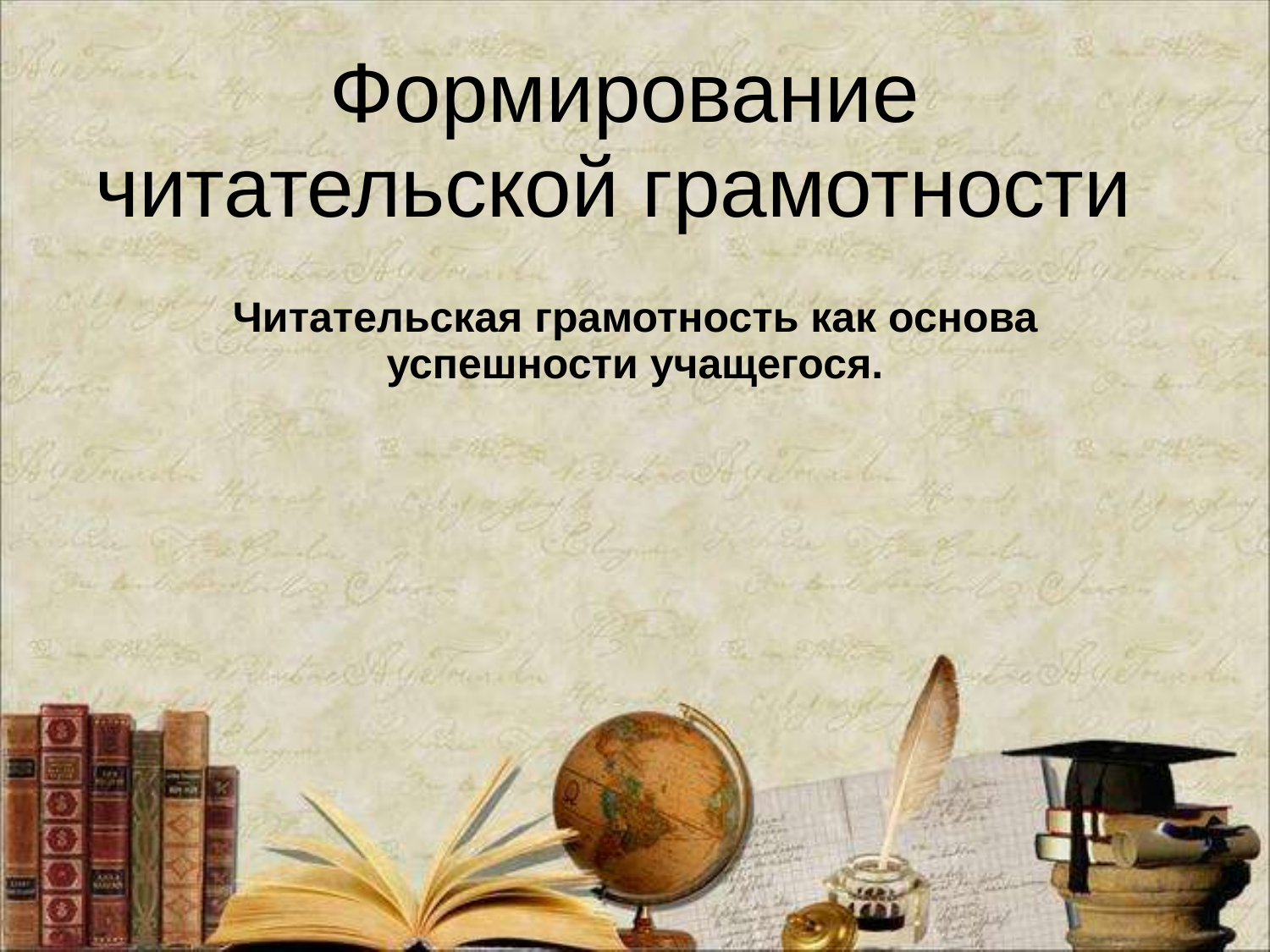

# Формирование читательской грамотности
Читательская грамотность как основа успешности учащегося.